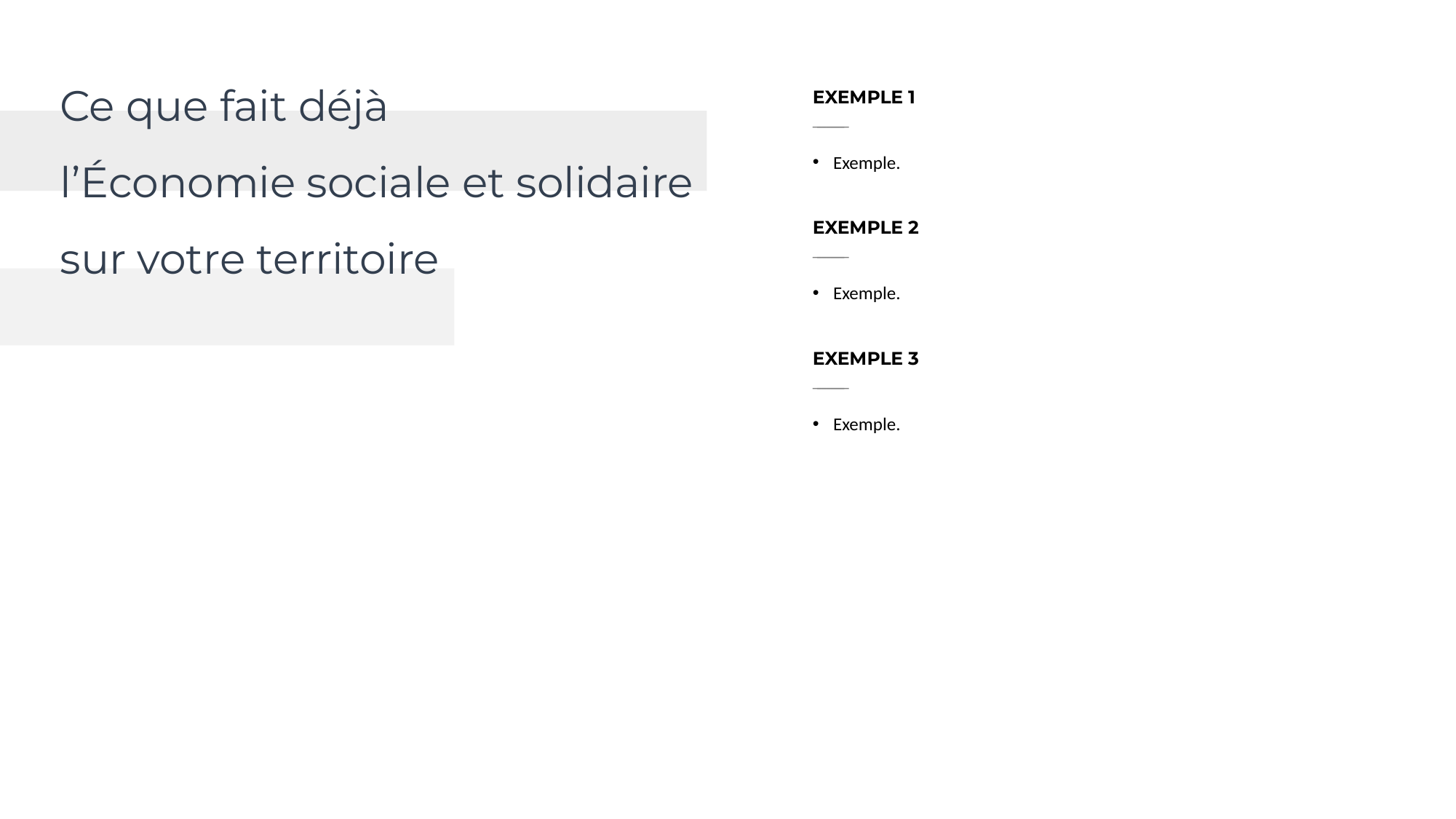

Ce que fait déjà
l’Économie sociale et solidaire
sur votre territoire
EXEMPLE 1
_______

Exemple.

EXEMPLE 2
_______

Exemple.

EXEMPLE 3
_______

Exemple.